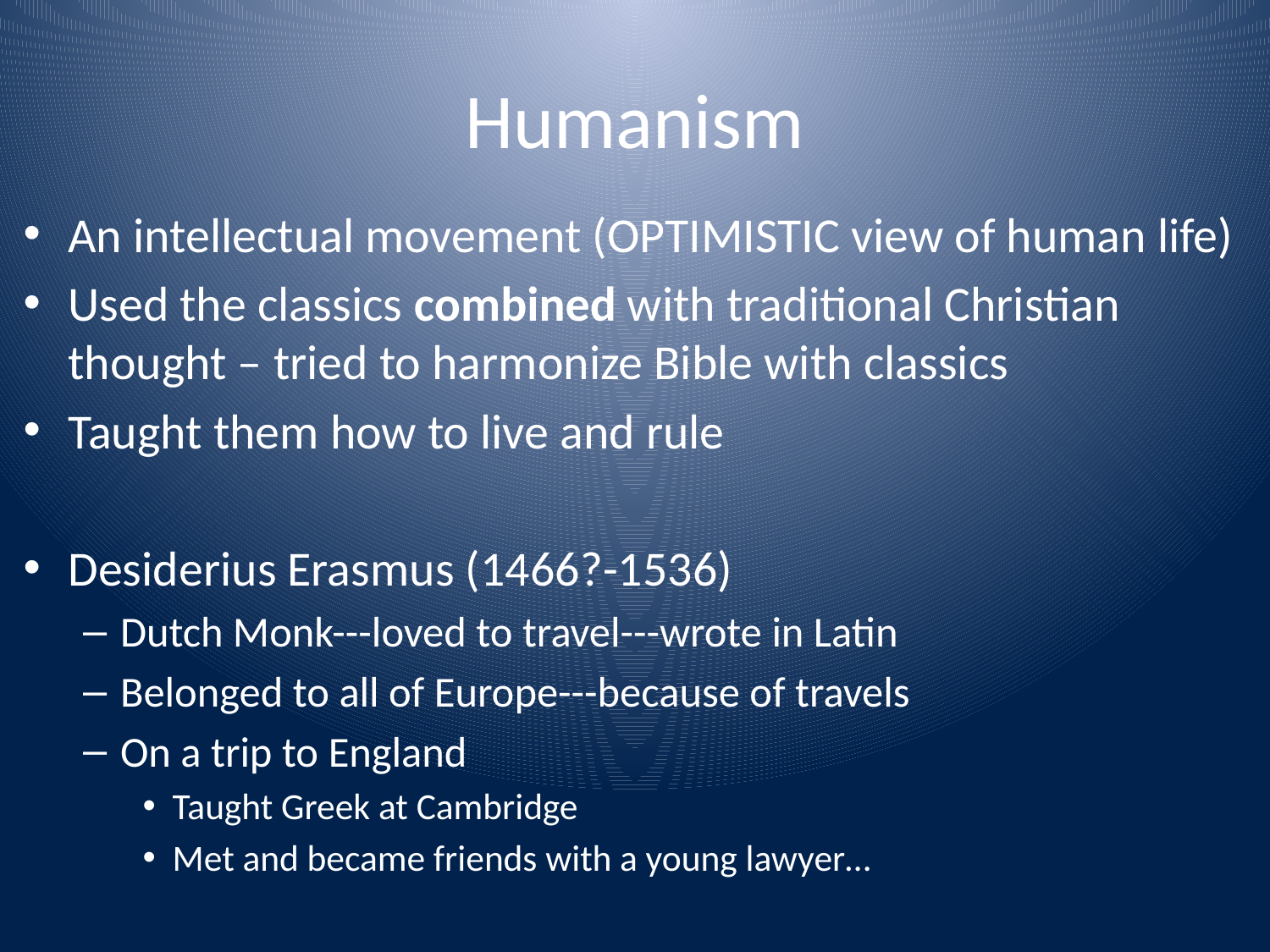

# Humanism
An intellectual movement (OPTIMISTIC view of human life)
Used the classics combined with traditional Christian thought – tried to harmonize Bible with classics
Taught them how to live and rule

Desiderius Erasmus (1466?-1536)
Dutch Monk---loved to travel---wrote in Latin
Belonged to all of Europe---because of travels
On a trip to England
Taught Greek at Cambridge
Met and became friends with a young lawyer…